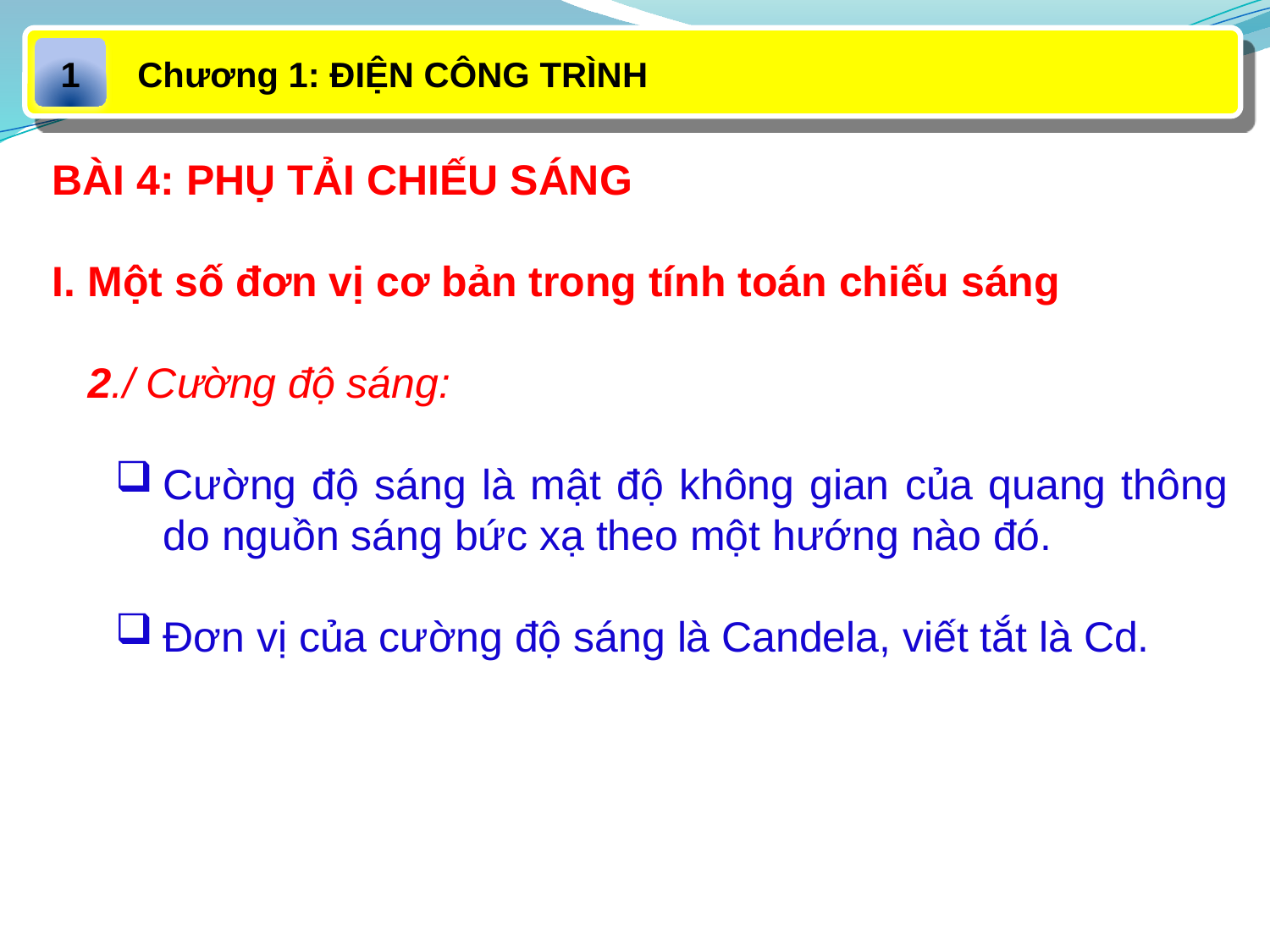

Chương 1: ĐIỆN CÔNG TRÌNH
1

BÀI 4: PHỤ TẢI CHIẾU SÁNG

I. Một số đơn vị cơ bản trong tính toán chiếu sáng

   2./ Cường độ sáng:

Cường độ sáng là mật độ không gian của quang thông do nguồn sáng bức xạ theo một hướng nào đó.

Đơn vị của cường độ sáng là Candela, viết tắt là Cd.